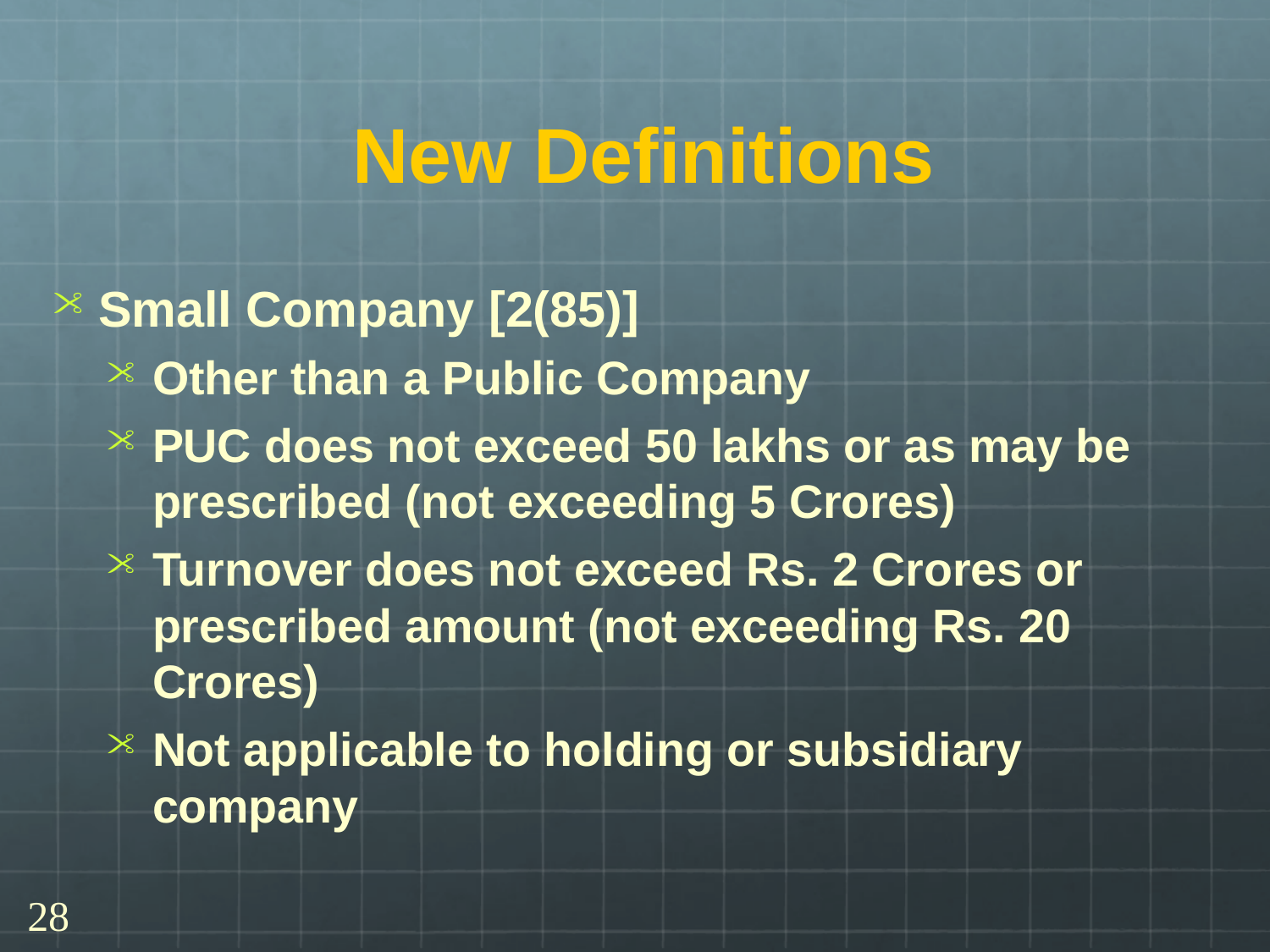

# New Definitions
Small Company [2(85)]
Other than a Public Company
PUC does not exceed 50 lakhs or as may be prescribed (not exceeding 5 Crores)
Turnover does not exceed Rs. 2 Crores or prescribed amount (not exceeding Rs. 20 Crores)
Not applicable to holding or subsidiary company
28